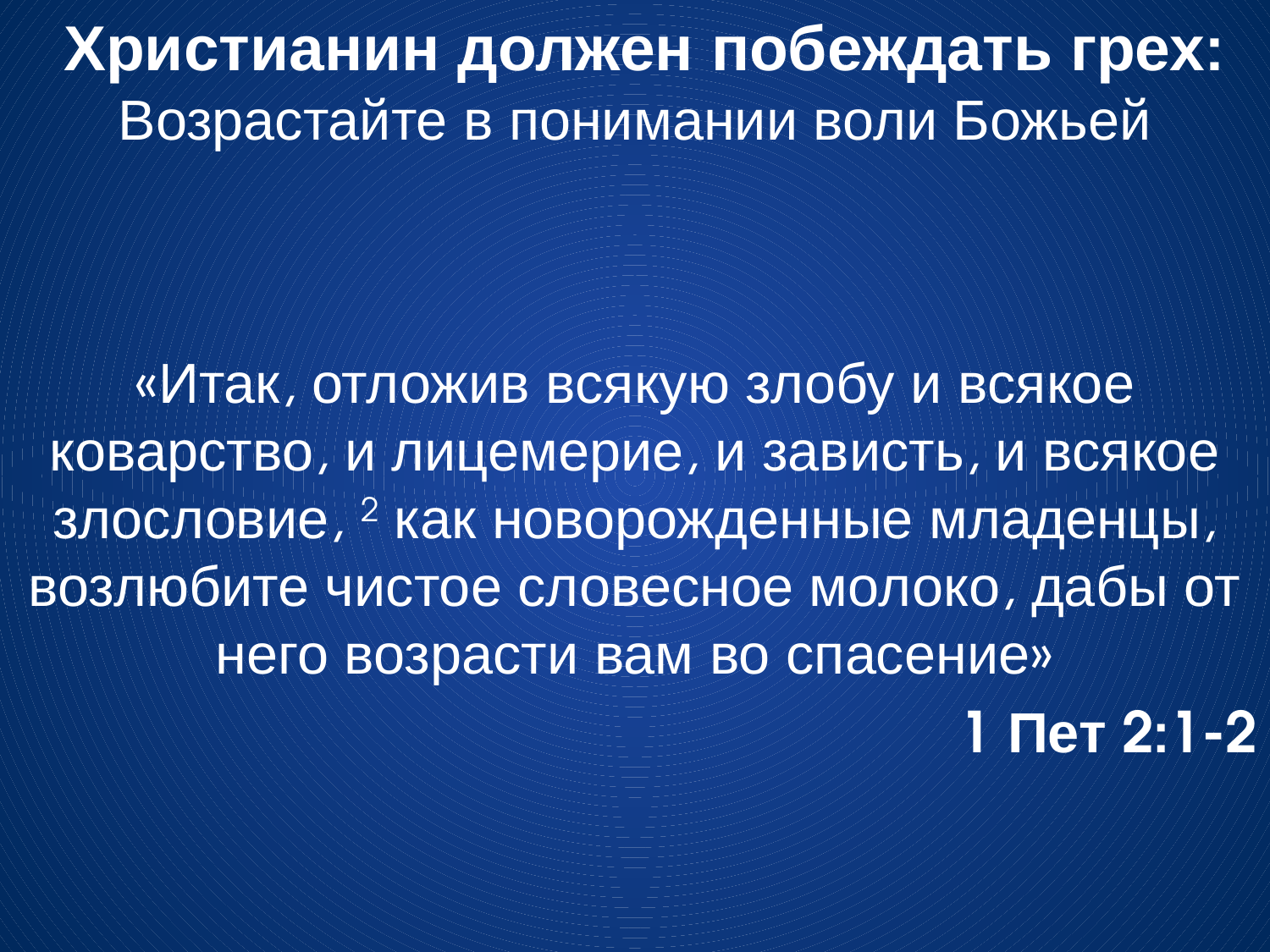

# Христианин должен побеждать грех: Возрастайте в понимании воли Божьей
«Итак, отложив всякую злобу и всякое коварство, и лицемерие, и зависть, и всякое злословие, 2 как новорожденные младенцы, возлюбите чистое словесное молоко, дабы от него возрасти вам во спасение»
1 Пет 2:1-2